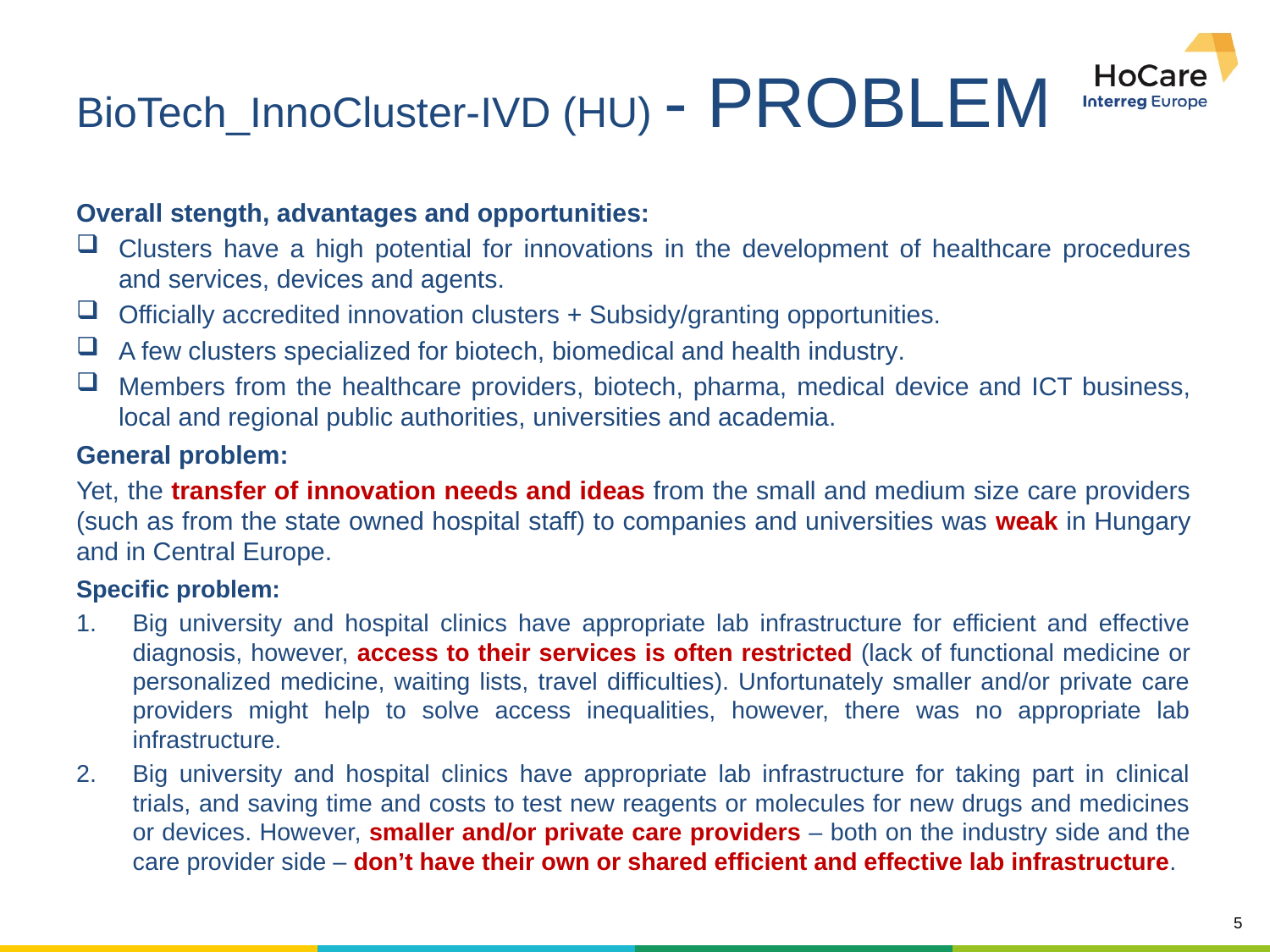

# BioTech_InnoCluster-IVD (HU) - PROBLEM
Overall stength, advantages and opportunities:
Clusters have a high potential for innovations in the development of healthcare procedures and services, devices and agents.
Officially accredited innovation clusters + Subsidy/granting opportunities.
A few clusters specialized for biotech, biomedical and health industry.
Members from the healthcare providers, biotech, pharma, medical device and ICT business, local and regional public authorities, universities and academia.
General problem:
Yet, the transfer of innovation needs and ideas from the small and medium size care providers (such as from the state owned hospital staff) to companies and universities was weak in Hungary and in Central Europe.
Specific problem:
Big university and hospital clinics have appropriate lab infrastructure for efficient and effective diagnosis, however, access to their services is often restricted (lack of functional medicine or personalized medicine, waiting lists, travel difficulties). Unfortunately smaller and/or private care providers might help to solve access inequalities, however, there was no appropriate lab infrastructure.
Big university and hospital clinics have appropriate lab infrastructure for taking part in clinical trials, and saving time and costs to test new reagents or molecules for new drugs and medicines or devices. However, smaller and/or private care providers – both on the industry side and the care provider side – don’t have their own or shared efficient and effective lab infrastructure.